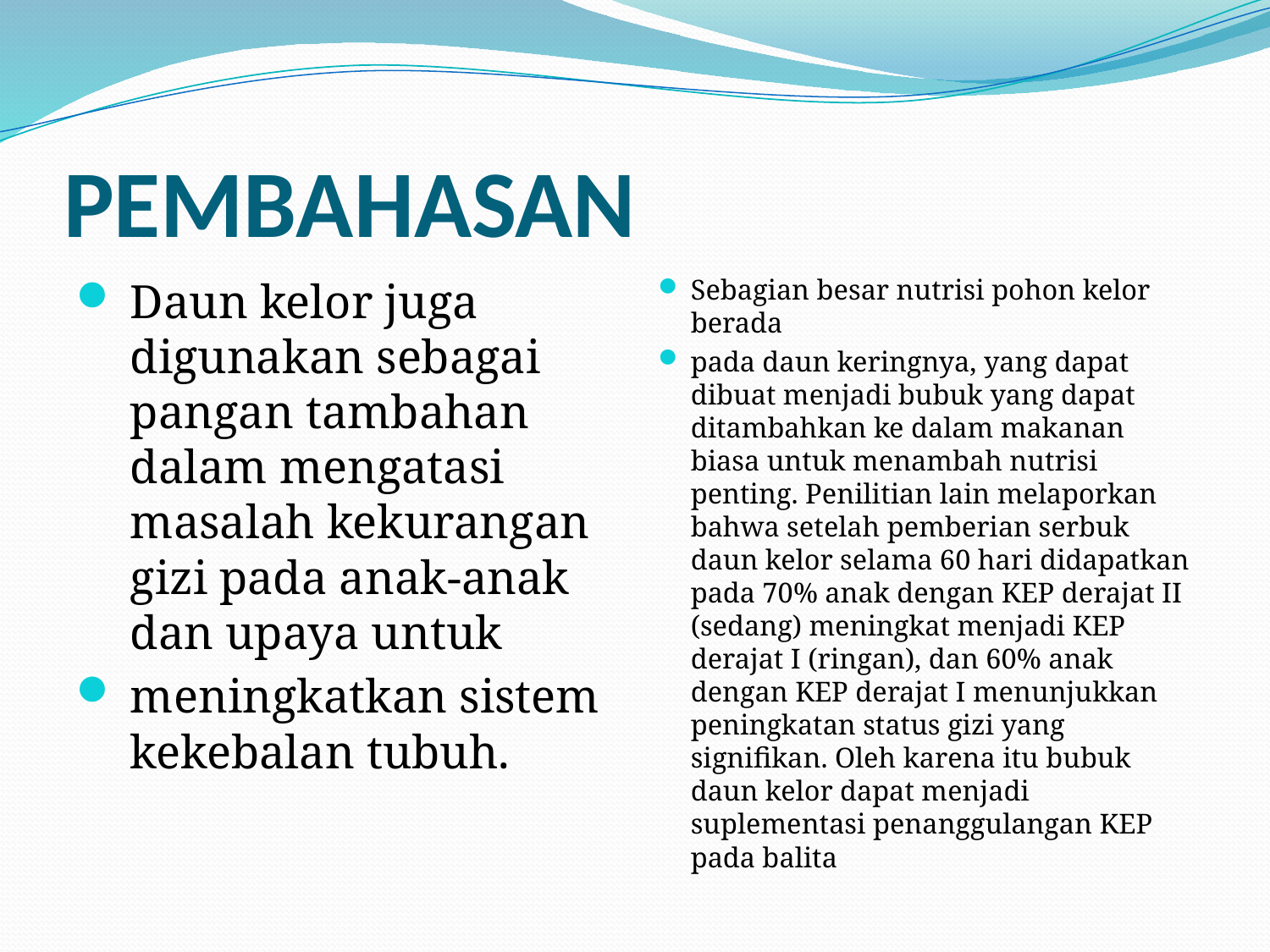

# PEMBAHASAN
Daun kelor juga digunakan sebagai pangan tambahan dalam mengatasi masalah kekurangan gizi pada anak-anak dan upaya untuk
meningkatkan sistem kekebalan tubuh.

Sebagian besar nutrisi pohon kelor berada
pada daun keringnya, yang dapat dibuat menjadi bubuk yang dapat ditambahkan ke dalam makanan biasa untuk menambah nutrisi penting. Penilitian lain melaporkan bahwa setelah pemberian serbuk daun kelor selama 60 hari didapatkan pada 70% anak dengan KEP derajat II (sedang) meningkat menjadi KEP derajat I (ringan), dan 60% anak dengan KEP derajat I menunjukkan peningkatan status gizi yang signifikan. Oleh karena itu bubuk daun kelor dapat menjadi suplementasi penanggulangan KEP pada balita